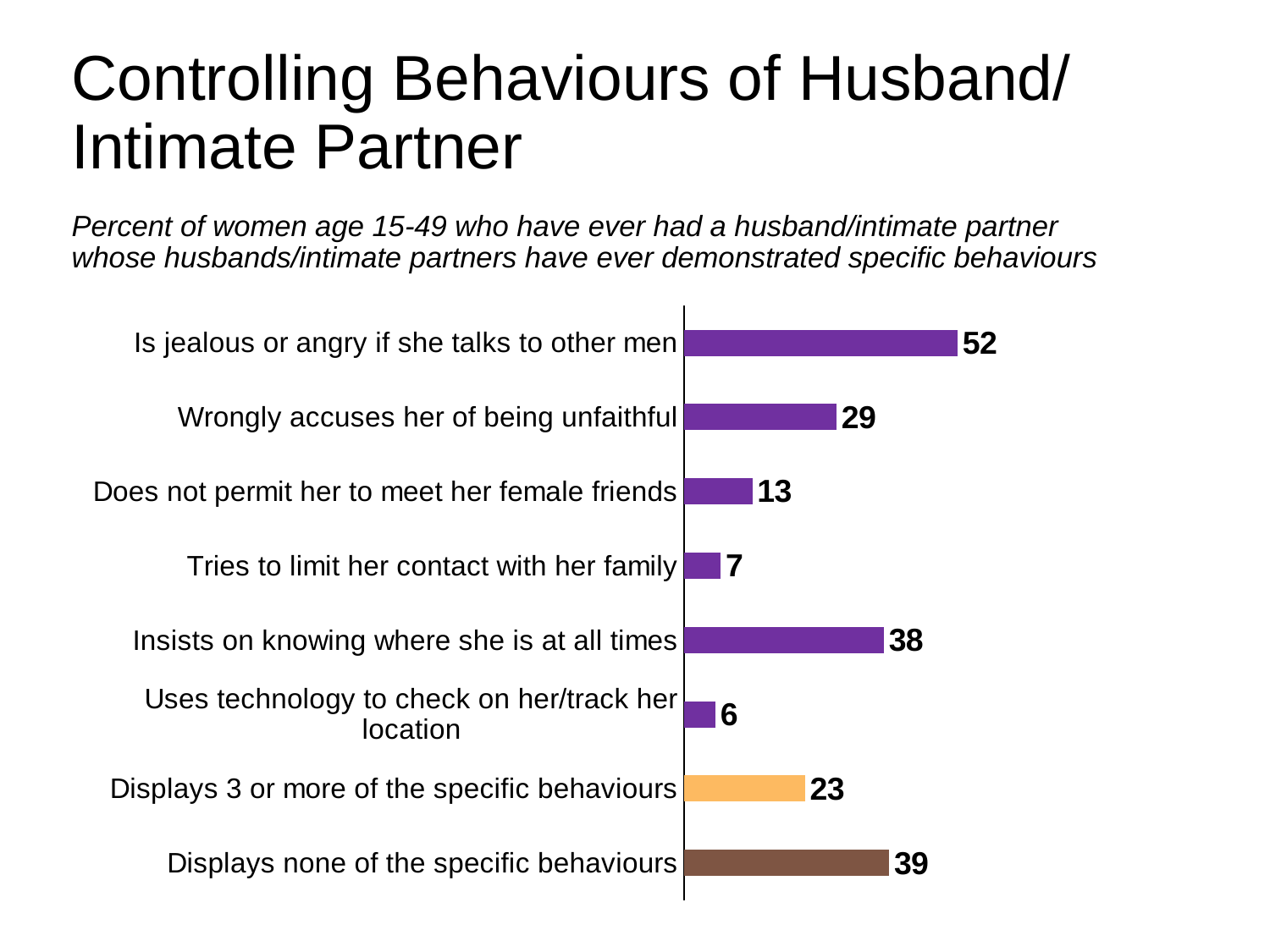

# Controlling Behaviours of Husband/ Intimate Partner
Percent of women age 15-49 who have ever had a husband/intimate partner whose husbands/intimate partners have ever demonstrated specific behaviours

### Chart

| Category | Series 1 |
|---|---|
| Displays none of the specific behaviours | 39.0 |
| Displays 3 or more of the specific behaviours | 23.0 |
| Uses technology to check on her/track her location | 6.0 |
| Insists on knowing where she is at all times | 38.0 |
| Tries to limit her contact with her family | 7.0 |
| Does not permit her to meet her female friends | 13.0 |
| Wrongly accuses her of being unfaithful | 29.0 |
| Is jealous or angry if she talks to other men | 52.0 |